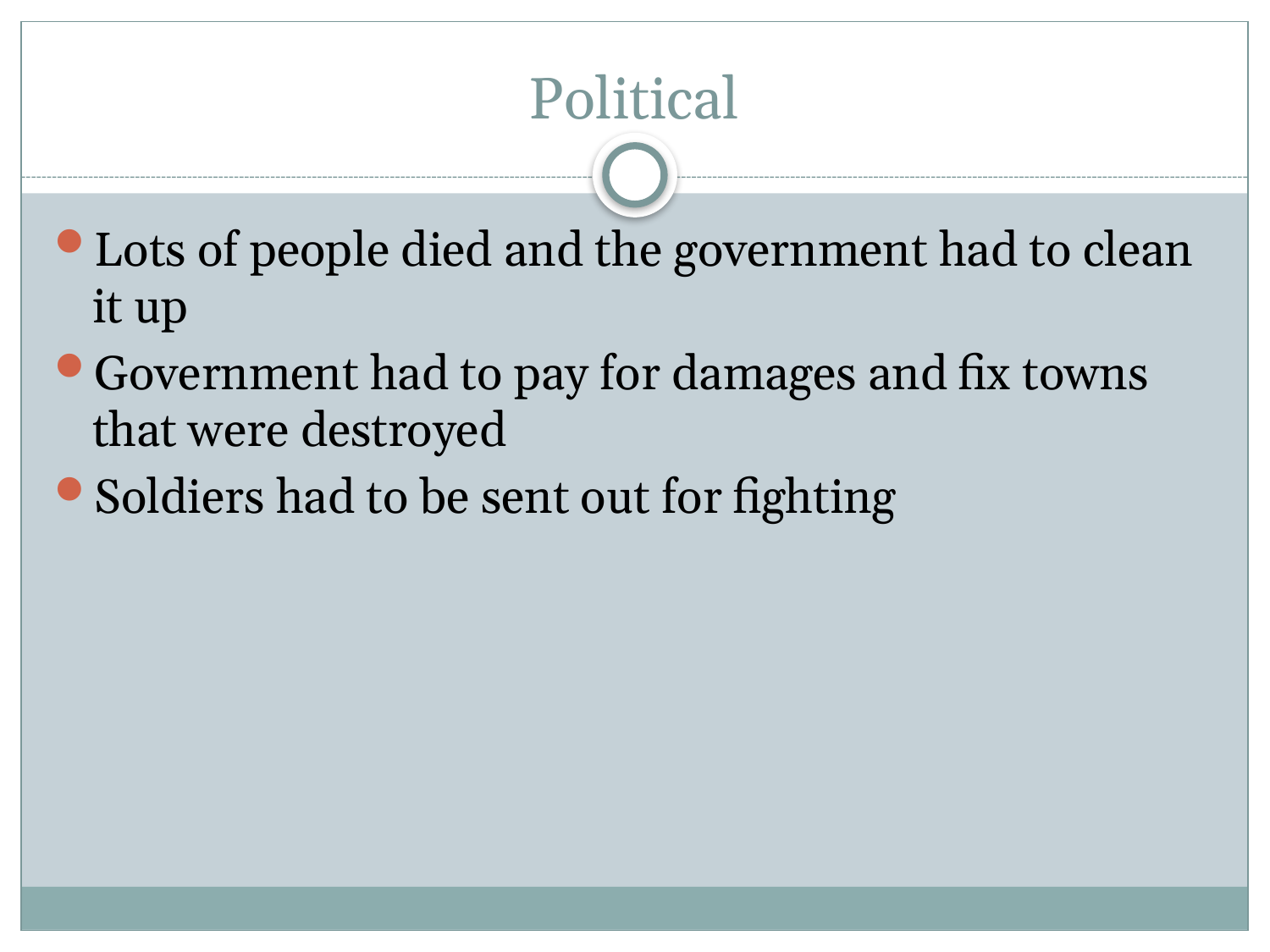

# Political
Lots of people died and the government had to clean it up
Government had to pay for damages and fix towns that were destroyed
Soldiers had to be sent out for fighting